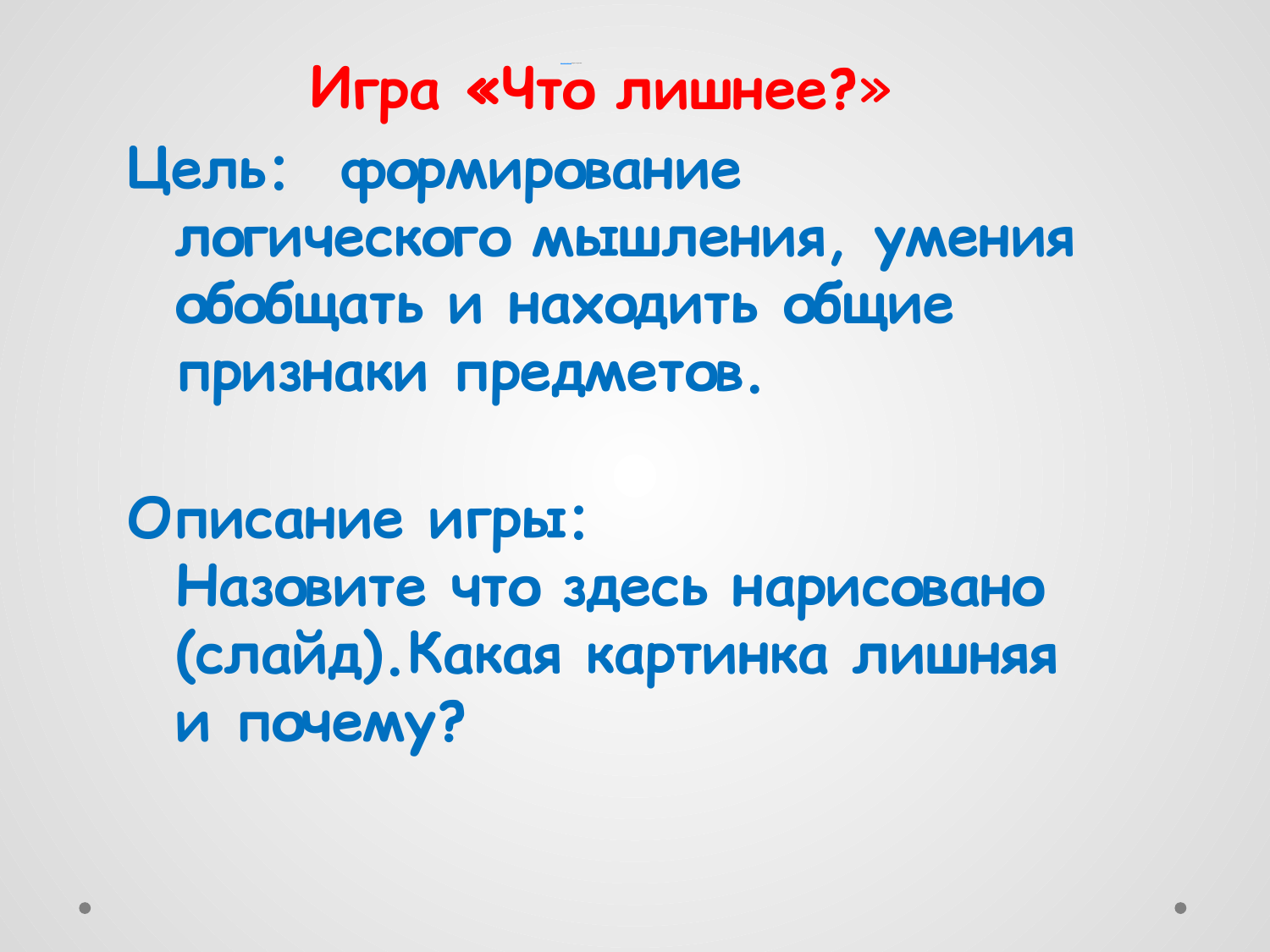

http://www.o-detstve.ru Портал «О детстве».
Игра «Что лишнее?»
Цель:  формирование логического мышления, умения обобщать и находить общие признаки предметов.
Описание игры:
Назовите что здесь нарисовано (слайд).Какая картинка лишняя и почему?